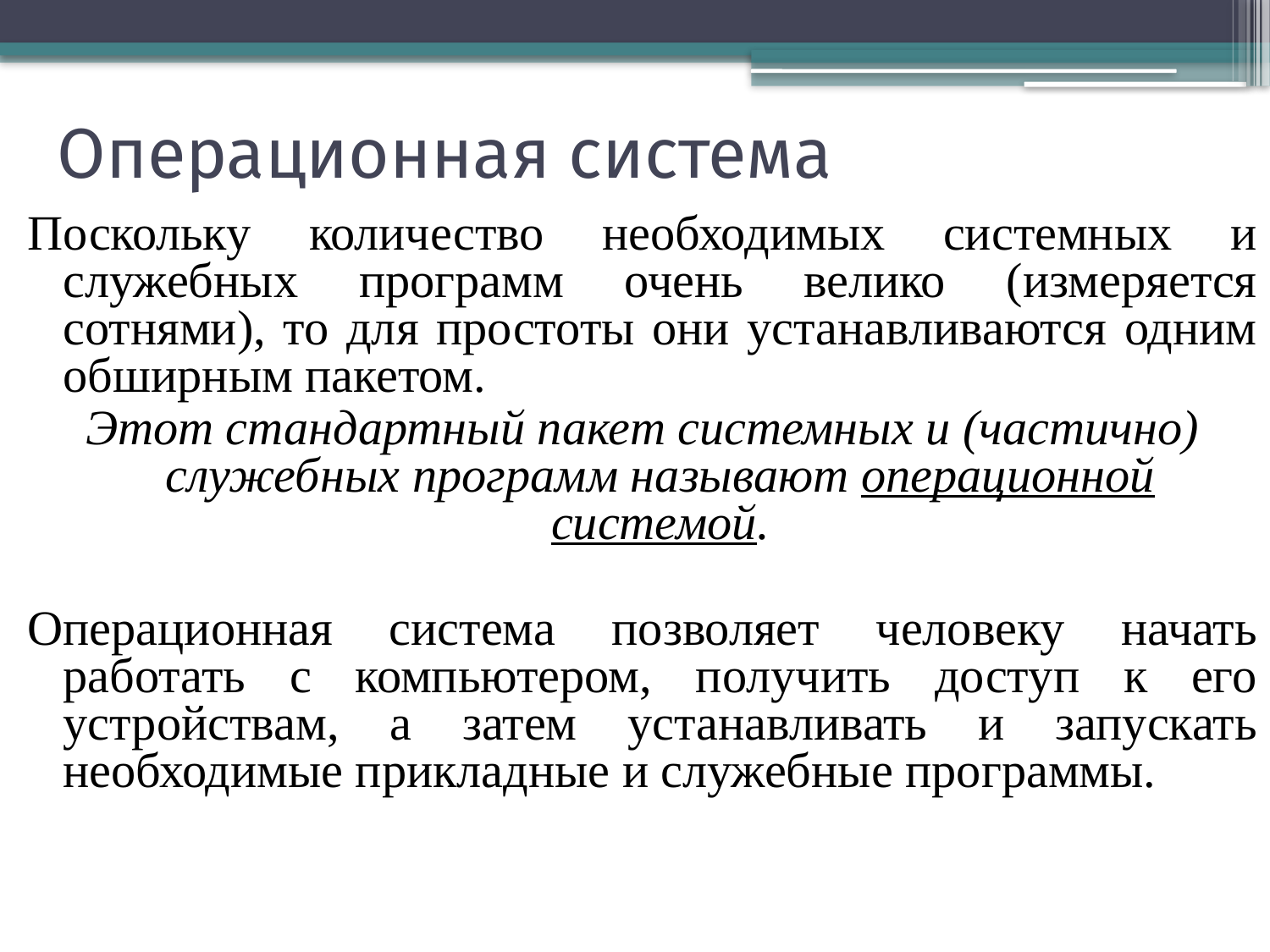

# Операционная система
Поскольку количество необходимых системных и служебных программ очень велико (измеряется сотнями), то для простоты они устанавливаются одним обширным пакетом.
Этот стандартный пакет системных и (частично) служебных программ называют операционной системой.

Операционная система позволяет человеку начать работать с компьютером, получить доступ к его устройствам, а затем устанавливать и запускать необходимые прикладные и служебные программы.